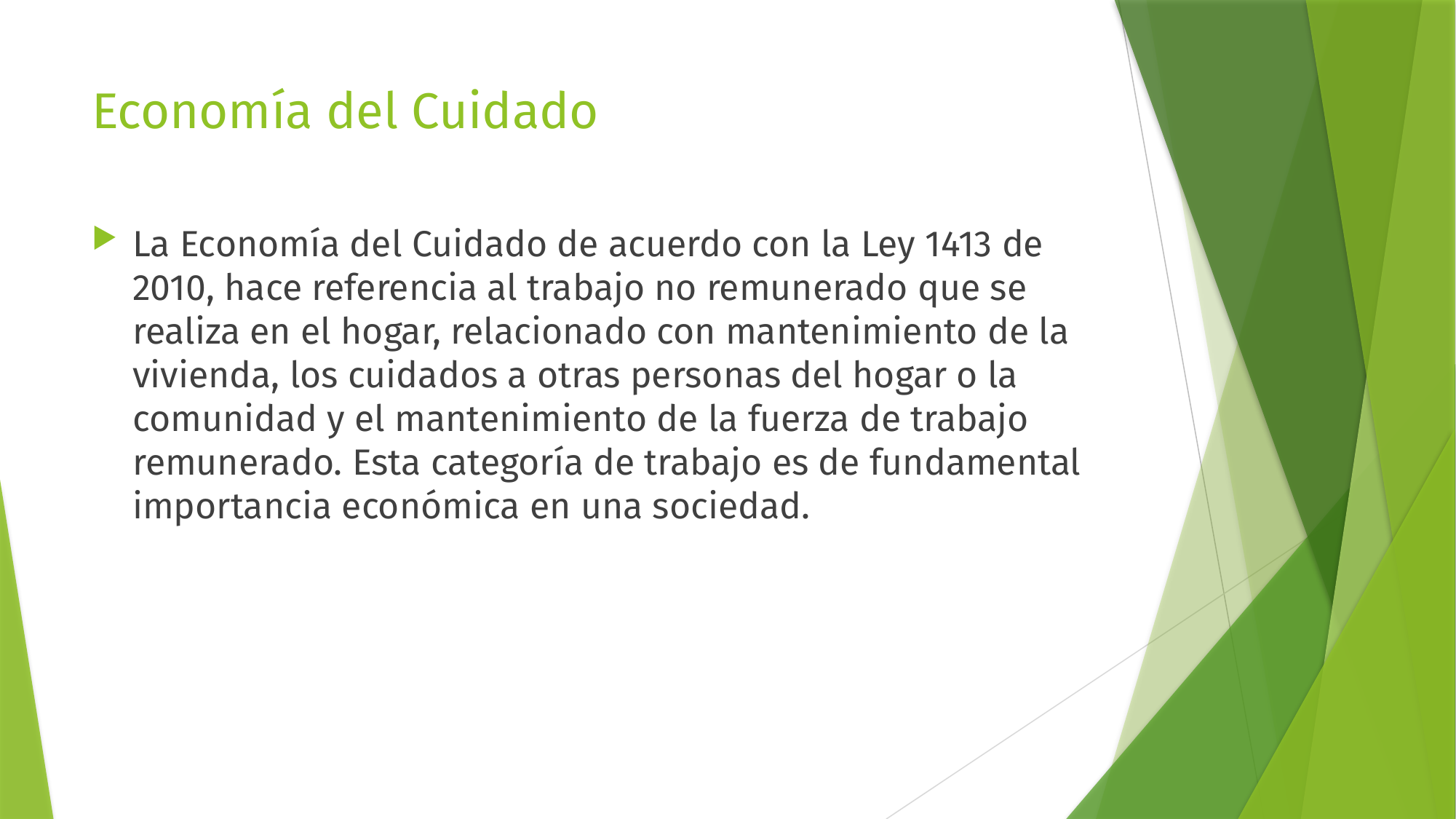

# Economía del Cuidado
La Economía del Cuidado de acuerdo con la Ley 1413 de 2010, hace referencia al trabajo no remunerado que se realiza en el hogar, relacionado con mantenimiento de la vivienda, los cuidados a otras personas del hogar o la comunidad y el mantenimiento de la fuerza de trabajo remunerado. Esta categoría de trabajo es de fundamental importancia económica en una sociedad.